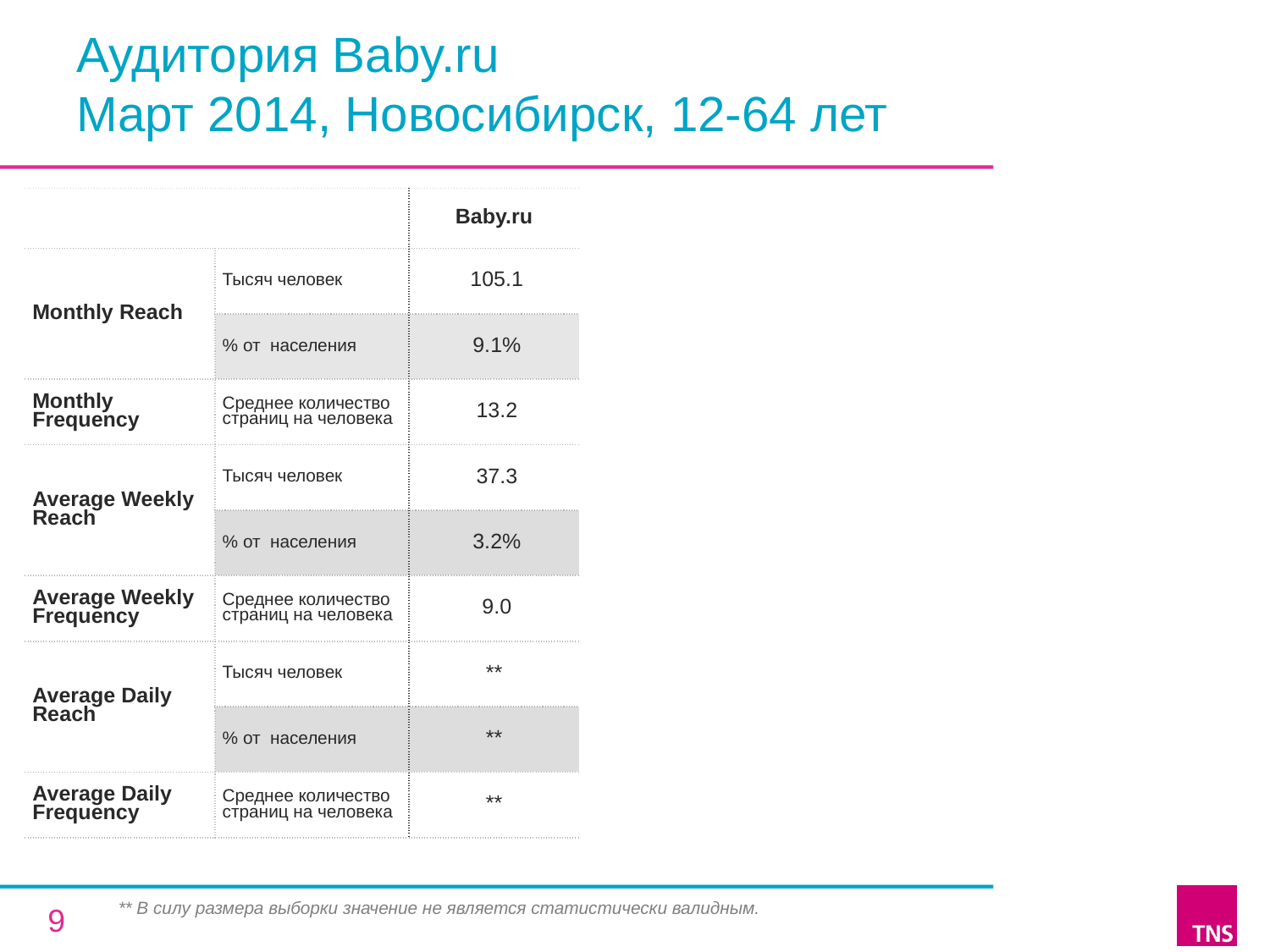

# Аудитория Baby.ru Март 2014, Новосибирск, 12-64 лет
|  |  | Baby.ru |
| --- | --- | --- |
| Monthly Reach | Тысяч человек | 105.1 |
|  | % от населения | 9.1% |
| Monthly Frequency | Среднее количество страниц на человека | 13.2 |
| Average Weekly Reach | Тысяч человек | 37.3 |
|  | % от населения | 3.2% |
| Average Weekly Frequency | Среднее количество страниц на человека | 9.0 |
| Average Daily Reach | Тысяч человек | \*\* |
|  | % от населения | \*\* |
| Average Daily Frequency | Среднее количество страниц на человека | \*\* |
** В силу размера выборки значение не является статистически валидным.
9